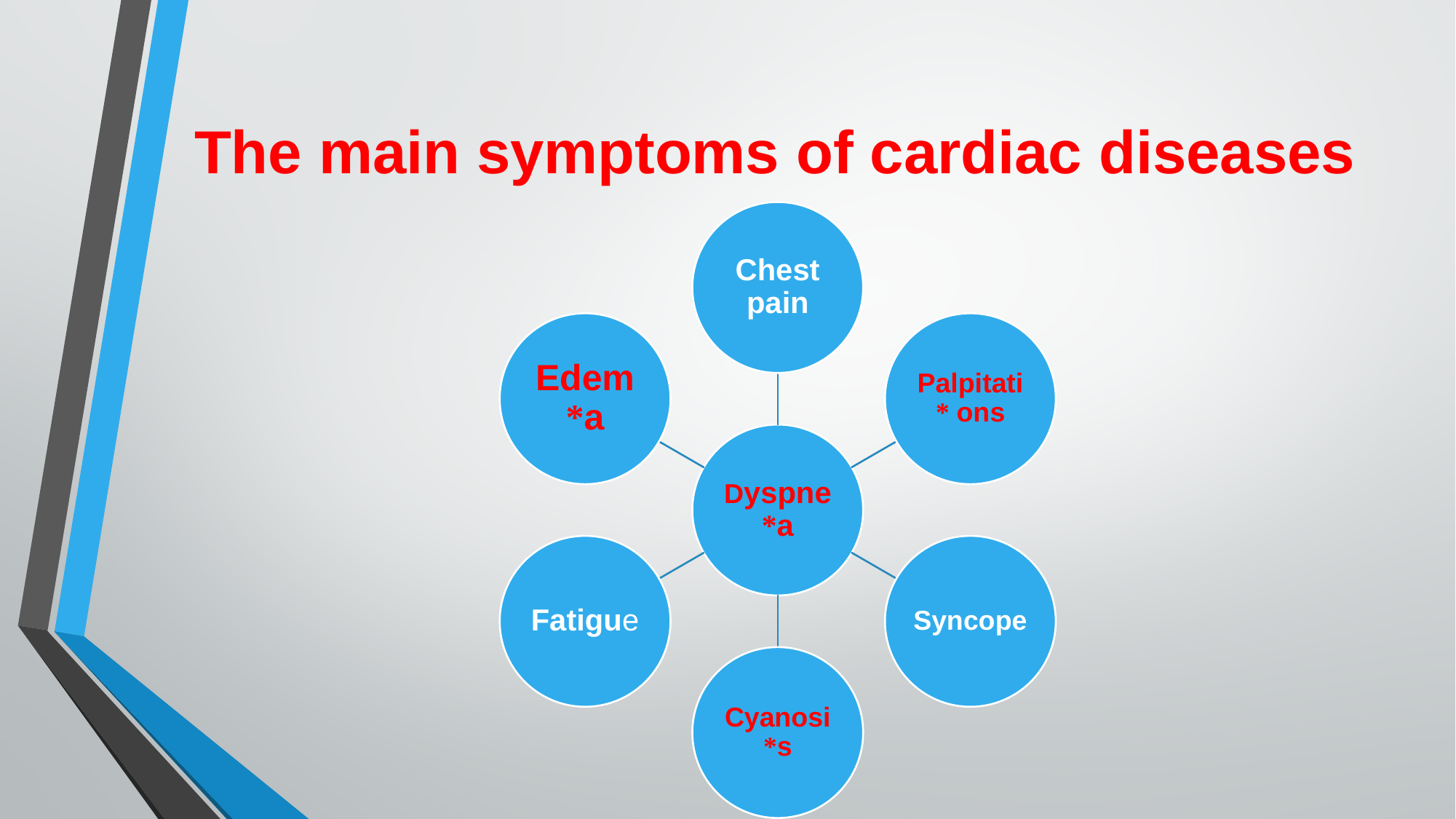

# The main symptoms of cardiac diseases
Dyspnea*

Chest pain

Palpitations *

Syncope

Cyanosis*

Fatigue

Edema*